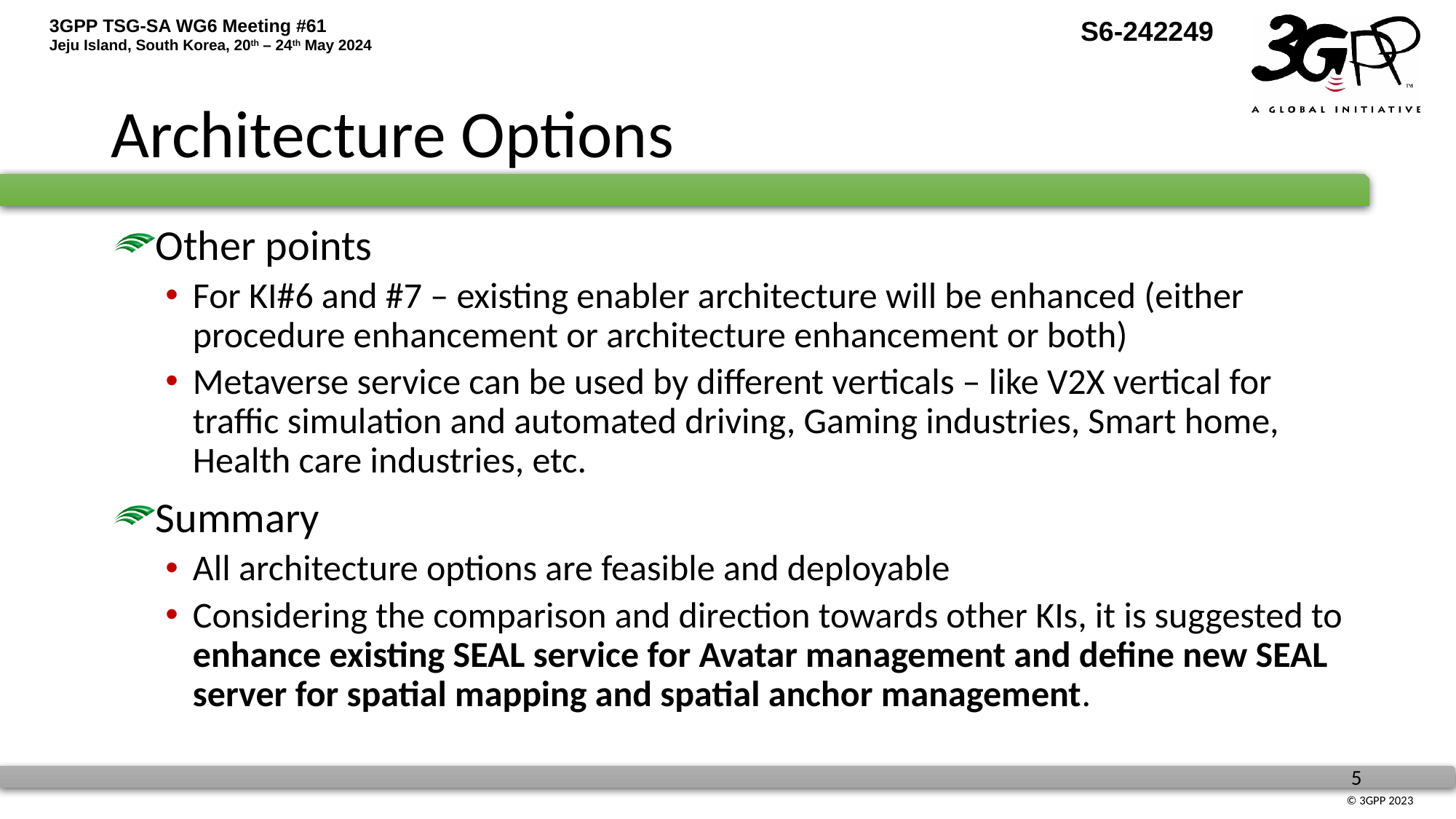

# Architecture Options
Other points
For KI#6 and #7 – existing enabler architecture will be enhanced (either procedure enhancement or architecture enhancement or both)
Metaverse service can be used by different verticals – like V2X vertical for traffic simulation and automated driving, Gaming industries, Smart home, Health care industries, etc.
Summary
All architecture options are feasible and deployable
Considering the comparison and direction towards other KIs, it is suggested to enhance existing SEAL service for Avatar management and define new SEAL server for spatial mapping and spatial anchor management.